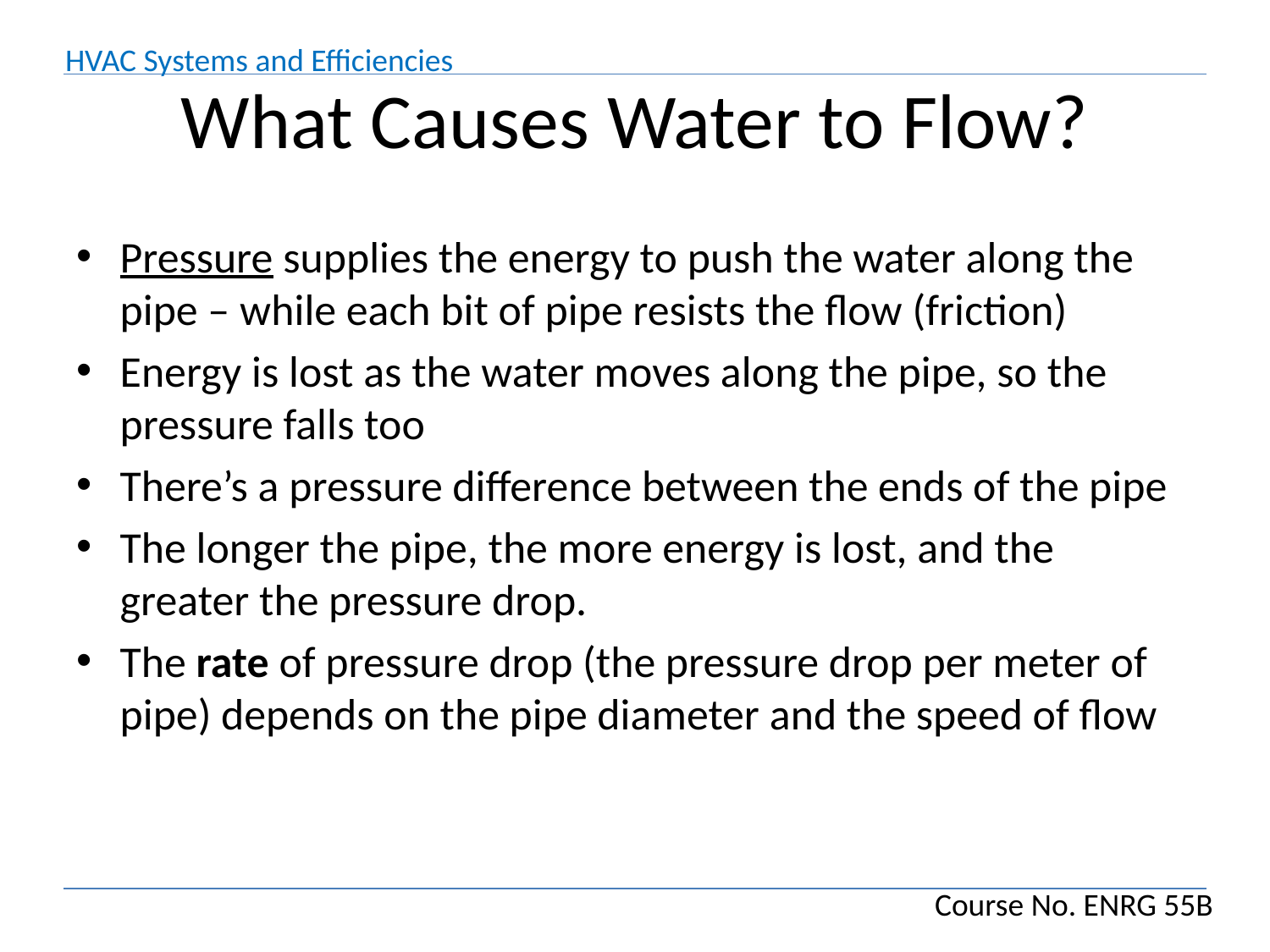

# What Causes Water to Flow?
Pressure supplies the energy to push the water along the pipe – while each bit of pipe resists the flow (friction)
Energy is lost as the water moves along the pipe, so the pressure falls too
There’s a pressure difference between the ends of the pipe
The longer the pipe, the more energy is lost, and the greater the pressure drop.
The rate of pressure drop (the pressure drop per meter of pipe) depends on the pipe diameter and the speed of flow